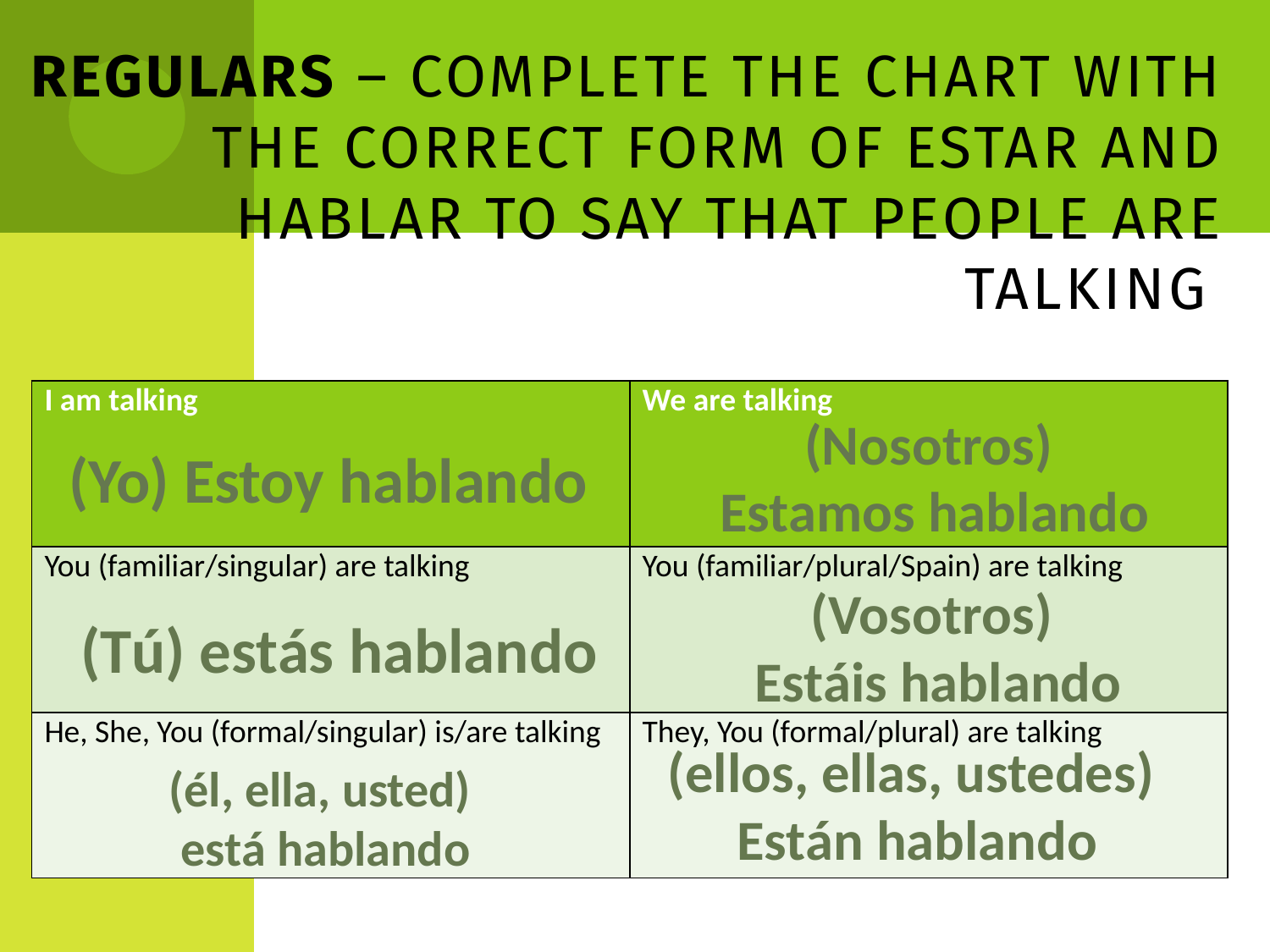

# REGULARS – Complete the chart with the correct form of ESTAR and HABLAR to say that people are talking
| I am talking | We are talking |
| --- | --- |
| You (familiar/singular) are talking | You (familiar/plural/Spain) are talking |
| He, She, You (formal/singular) is/are talking | They, You (formal/plural) are talking |
(Nosotros)
Estamos hablando
(Yo) Estoy hablando
(Vosotros)
Estáis hablando
(Tú) estás hablando
(ellos, ellas, ustedes)
Están hablando
(él, ella, usted)
está hablando